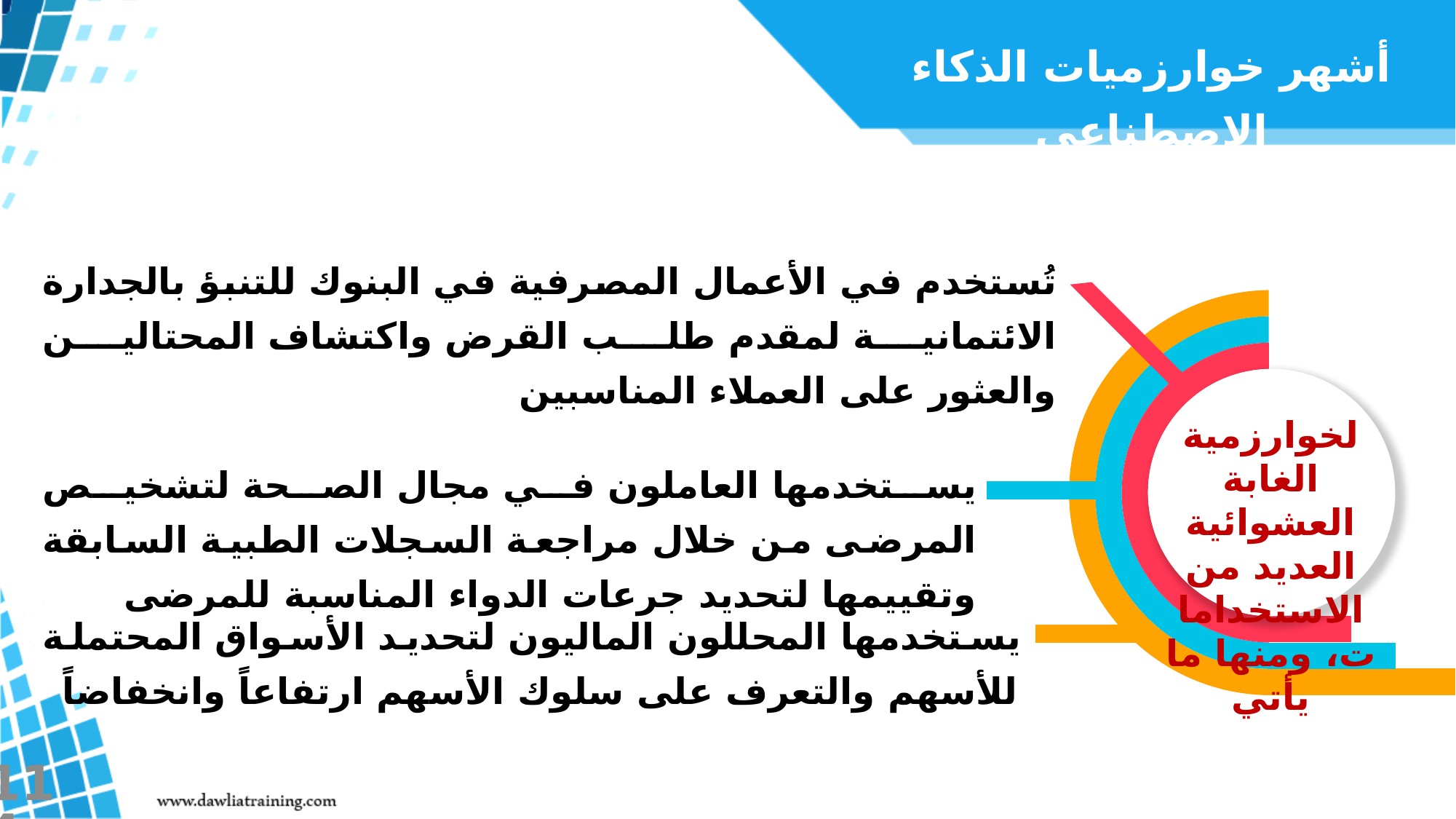

أشهر خوارزميات الذكاء الاصطناعي
تُستخدم في الأعمال المصرفية في البنوك للتنبؤ بالجدارة الائتمانية لمقدم طلب القرض واكتشاف المحتالين والعثور على العملاء المناسبين

لخوارزمية الغابة العشوائية العديد من الاستخدامات، ومنها ما يأتي
يستخدمها العاملون في مجال الصحة لتشخيص المرضى من خلال مراجعة السجلات الطبية السابقة وتقييمها لتحديد جرعات الدواء المناسبة للمرضى

يستخدمها المحللون الماليون لتحديد الأسواق المحتملة للأسهم والتعرف على سلوك الأسهم ارتفاعاً وانخفاضاً

114